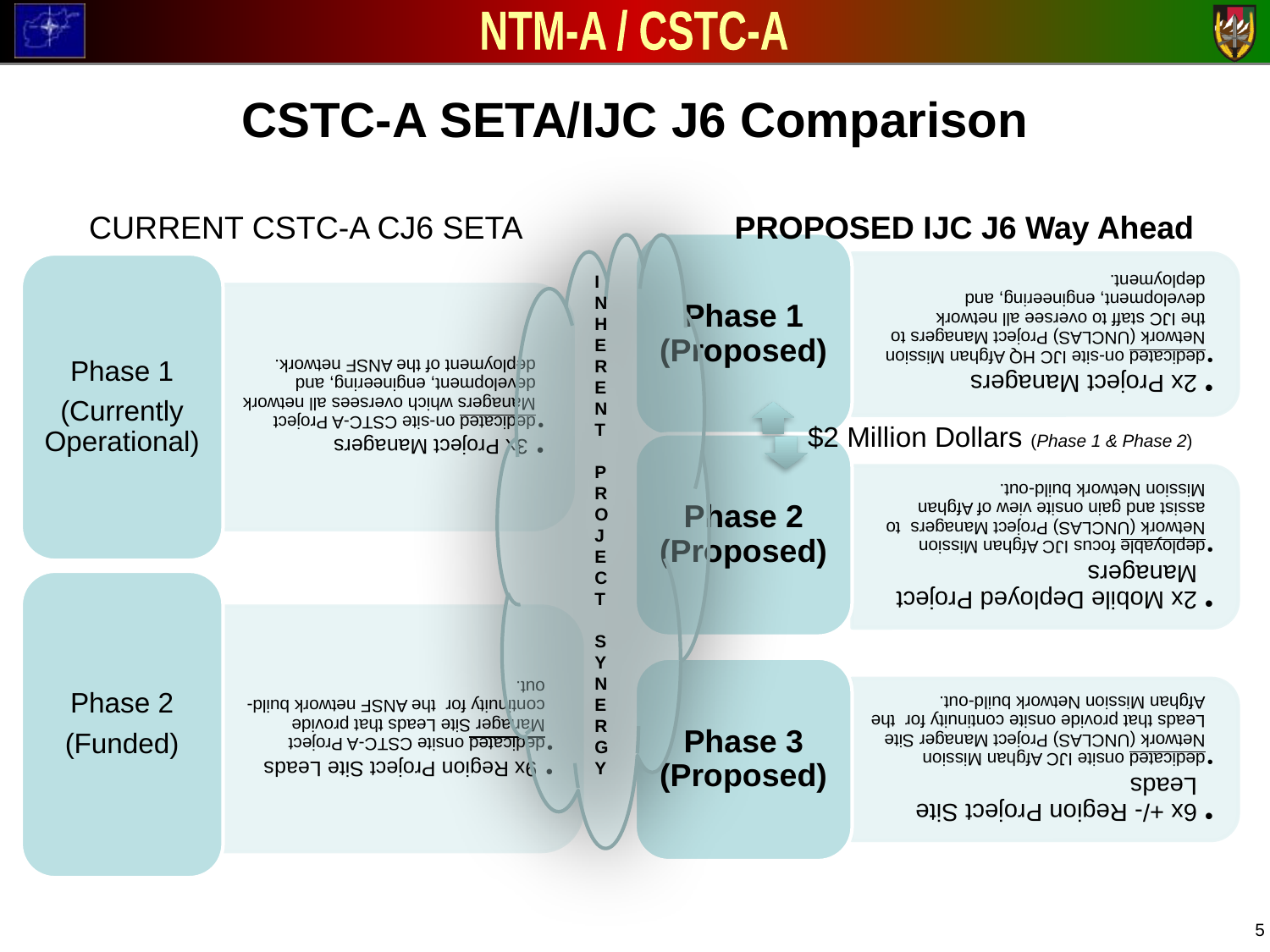

# CSTC-A SETA/IJC J6 Comparison
CURRENT CSTC-A CJ6 SETA
PROPOSED IJC J6 Way Ahead

2x Project Managers
dedicated on-site IJC HQ Afghan Mission Network (UNCLAS) Project Managers to the IJC staff to oversee all network development, engineering, and deployment.
Phase 1 (Proposed)
2x Mobile Deployed Project Managers
deployable focus IJC Afghan Mission Network (UNCLAS) Project Managers  to assist and gain onsite view of Afghan Mission Network build-out.
Phase 2 (Proposed)
6x +/- Region Project Site Leads
dedicated onsite IJC Afghan Mission Network (UNCLAS) Project Manager Site Leads that provide onsite continuity for  the Afghan Mission Network build-out.
Phase 3 (Proposed)
3x Project Managers
dedicated on-site CSTC-A Project Managers which oversees all network development, engineering, and deployment of the ANSF network.
Phase 1
(Currently Operational)
9x Region Project Site Leads
dedicated onsite CSTC-A Project Manager Site Leads that provide continuity for  the ANSF network build-out.
Phase 2
(Funded)
I
N
H
E
R
E
N
T

P
R
O
J
E
C
T

S
Y
N
E
R
G
Y

$2 Million Dollars (Phase 1 & Phase 2)
5